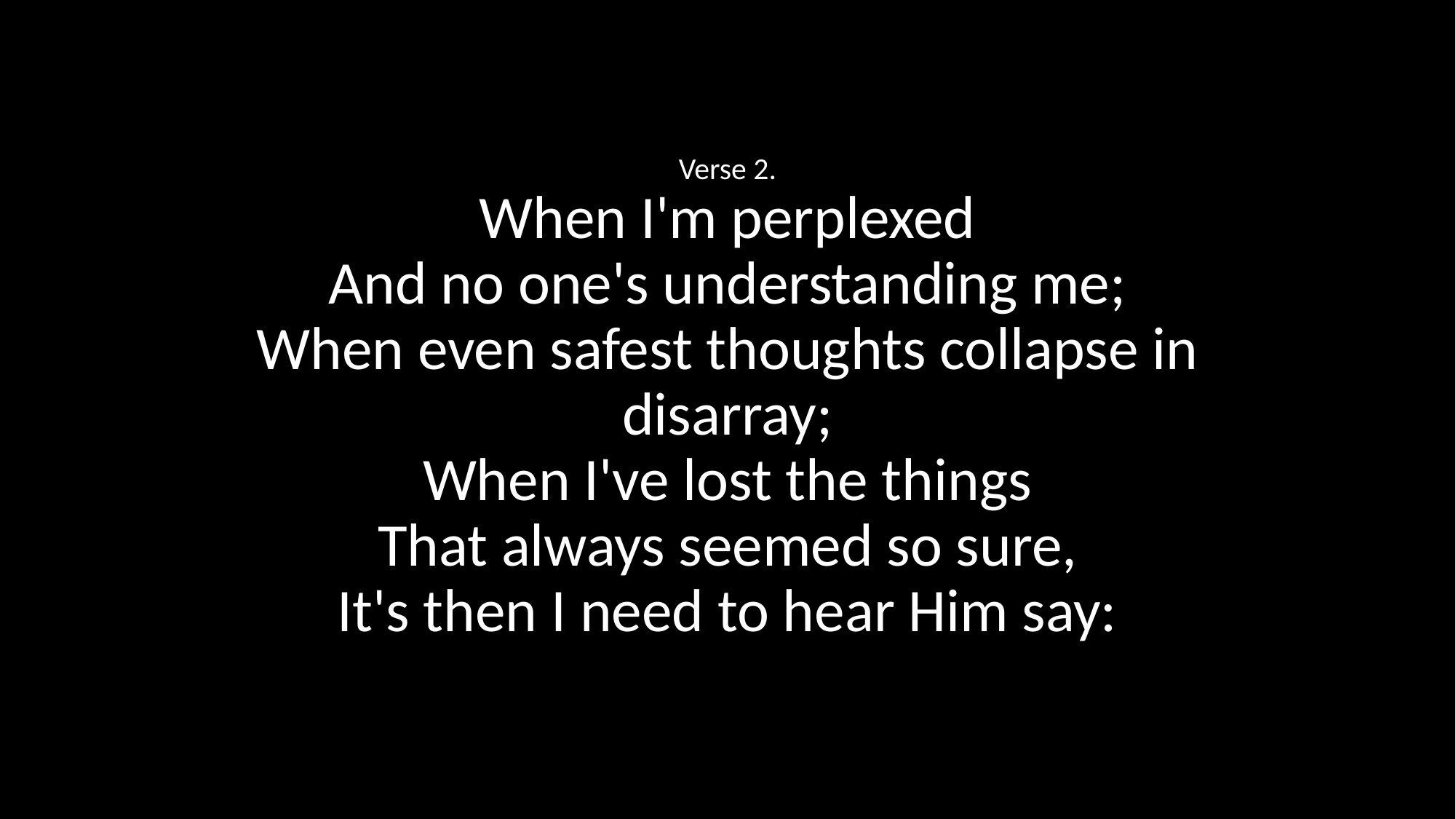

Verse 2.
When I'm perplexed
And no one's understanding me;
When even safest thoughts collapse in disarray;
When I've lost the things
That always seemed so sure,
It's then I need to hear Him say: